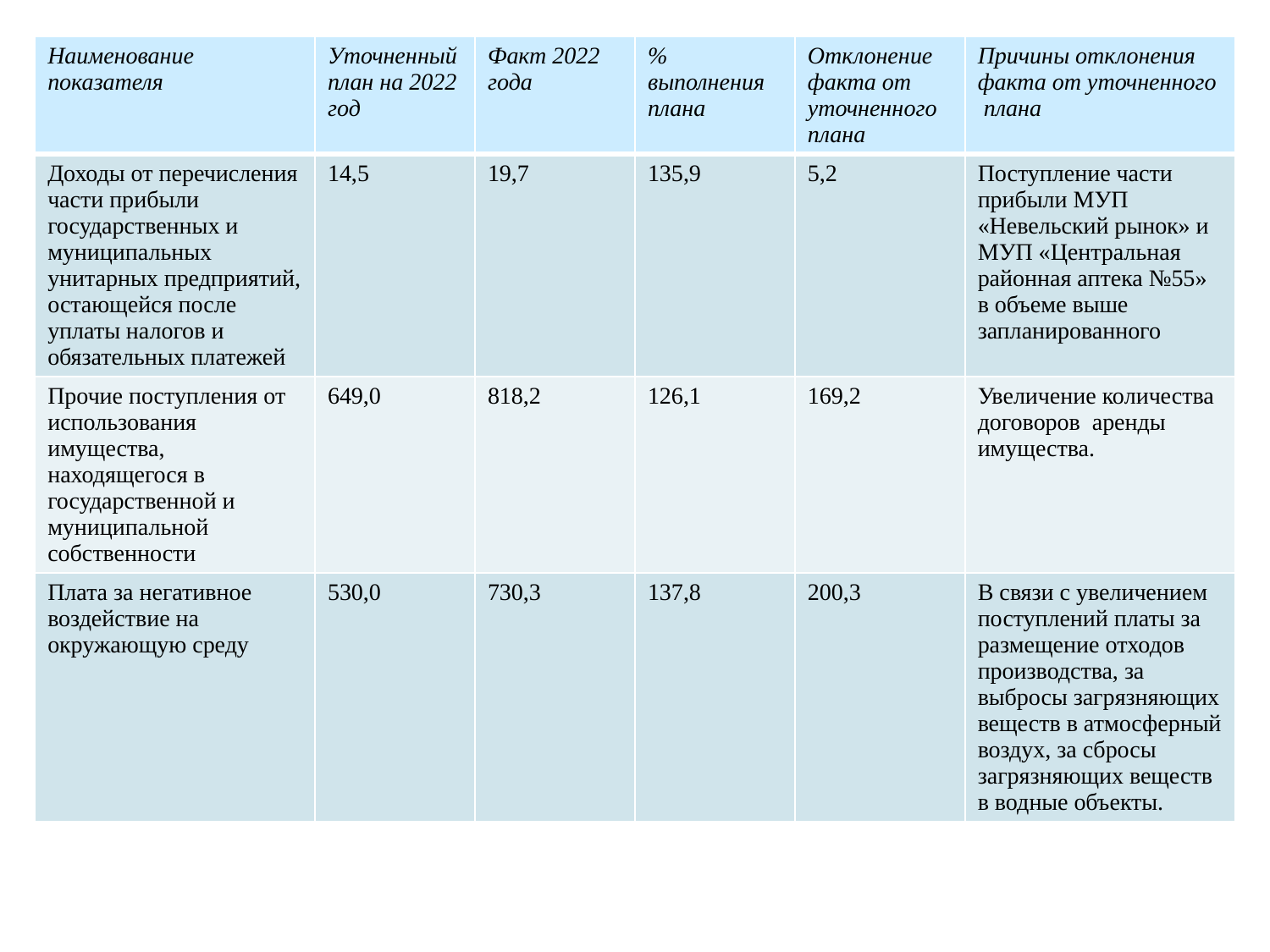

| Наименование показателя | Уточненный план на 2022 год | Факт 2022 года | % выполнения плана | Отклонение факта от уточненного плана | Причины отклонения факта от уточненного плана |
| --- | --- | --- | --- | --- | --- |
| Доходы от перечисления части прибыли государственных и муниципальных унитарных предприятий, остающейся после уплаты налогов и обязательных платежей | 14,5 | 19,7 | 135,9 | 5,2 | Поступление части прибыли МУП «Невельский рынок» и МУП «Центральная районная аптека №55» в объеме выше запланированного |
| Прочие поступления от использования имущества, находящегося в государственной и муниципальной собственности | 649,0 | 818,2 | 126,1 | 169,2 | Увеличение количества договоров аренды имущества. |
| Плата за негативное воздействие на окружающую среду | 530,0 | 730,3 | 137,8 | 200,3 | В связи с увеличением поступлений платы за размещение отходов производства, за выбросы загрязняющих веществ в атмосферный воздух, за сбросы загрязняющих веществ в водные объекты. |